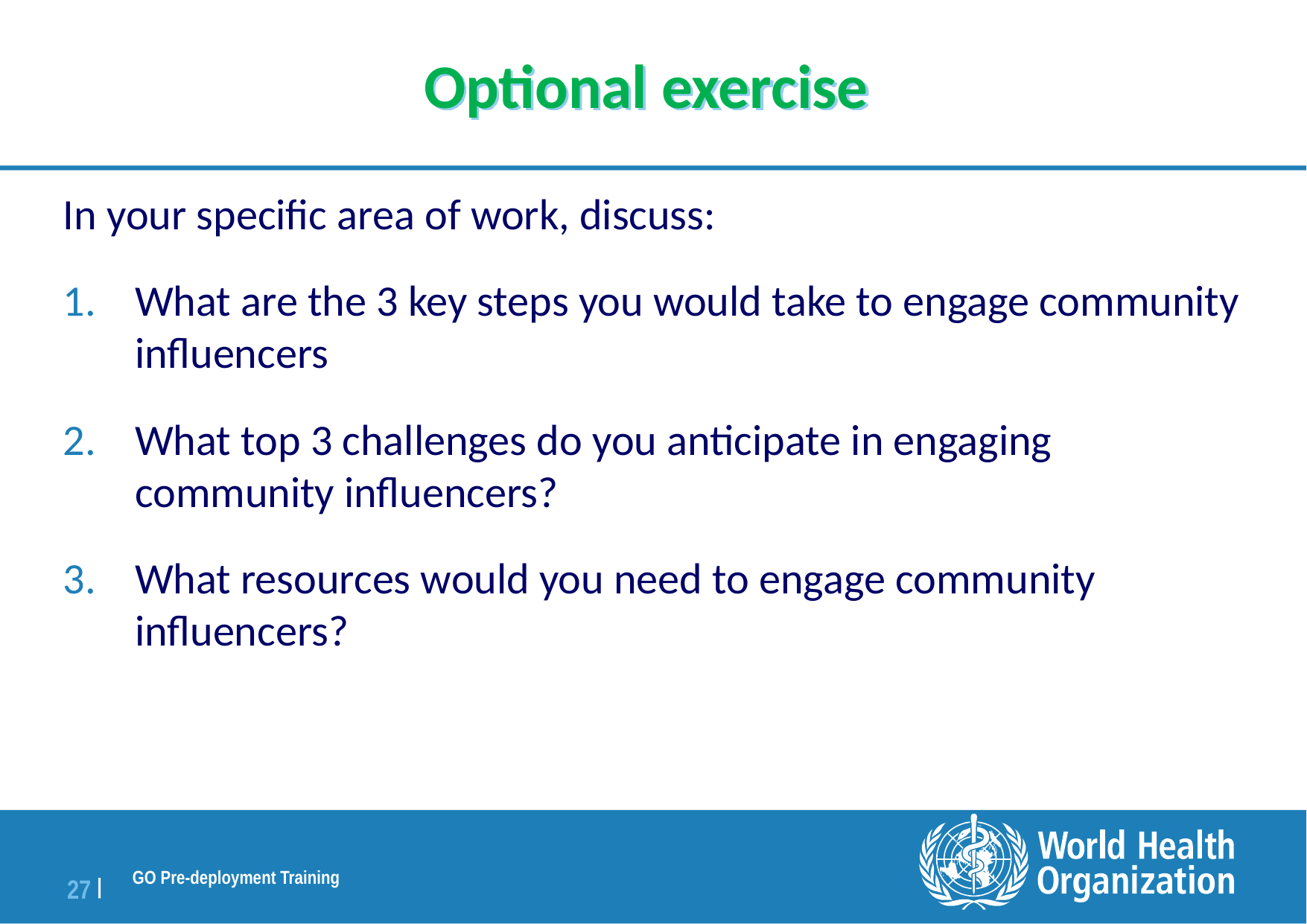

# Optional exercise
In your specific area of work, discuss:
What are the 3 key steps you would take to engage community influencers
What top 3 challenges do you anticipate in engaging community influencers?
What resources would you need to engage community influencers?